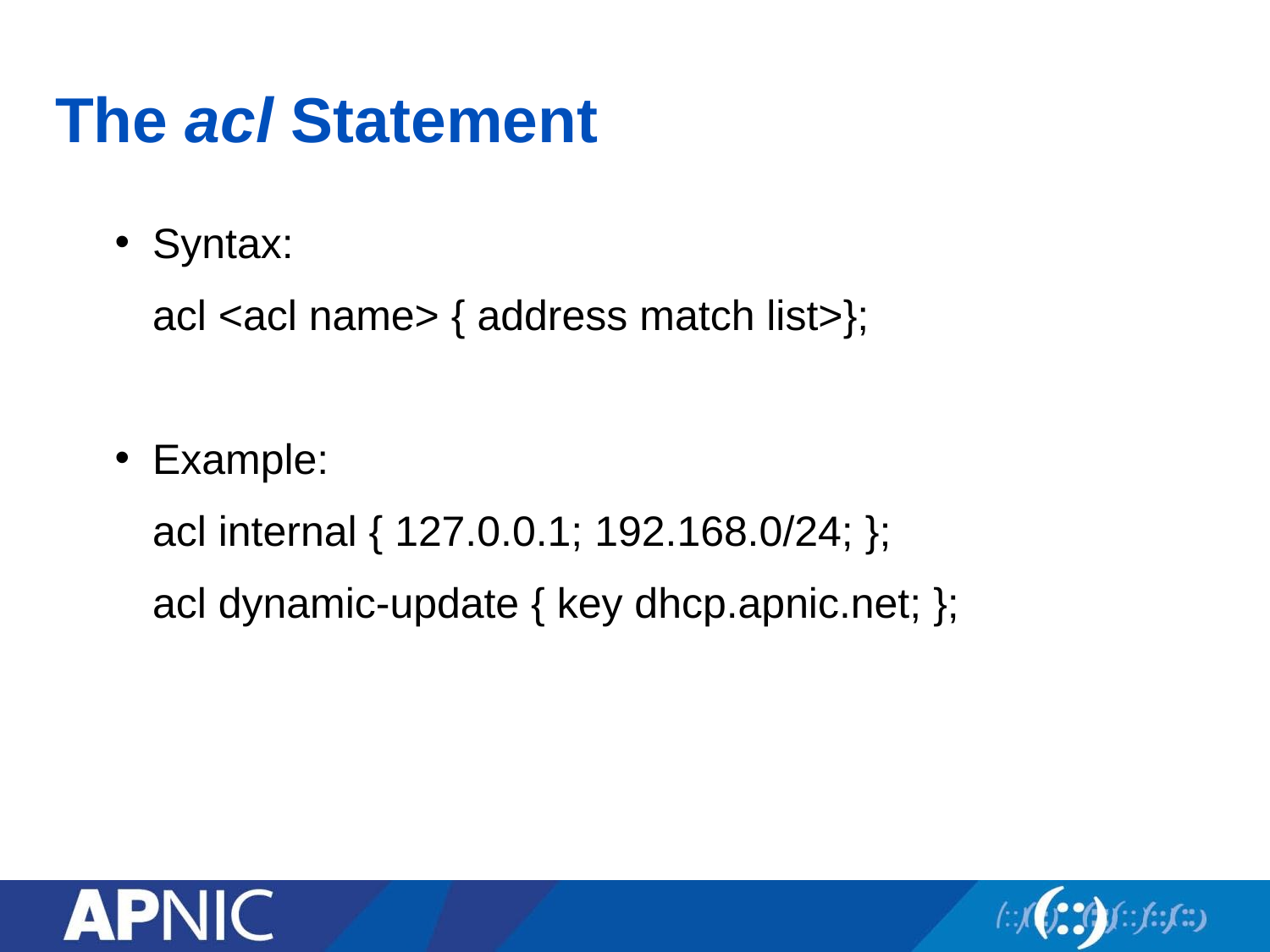

# The acl Statement
Syntax:
	acl <acl name> { address match list>};

Example:
	acl internal { 127.0.0.1; 192.168.0/24; };
	acl dynamic-update { key dhcp.apnic.net; };